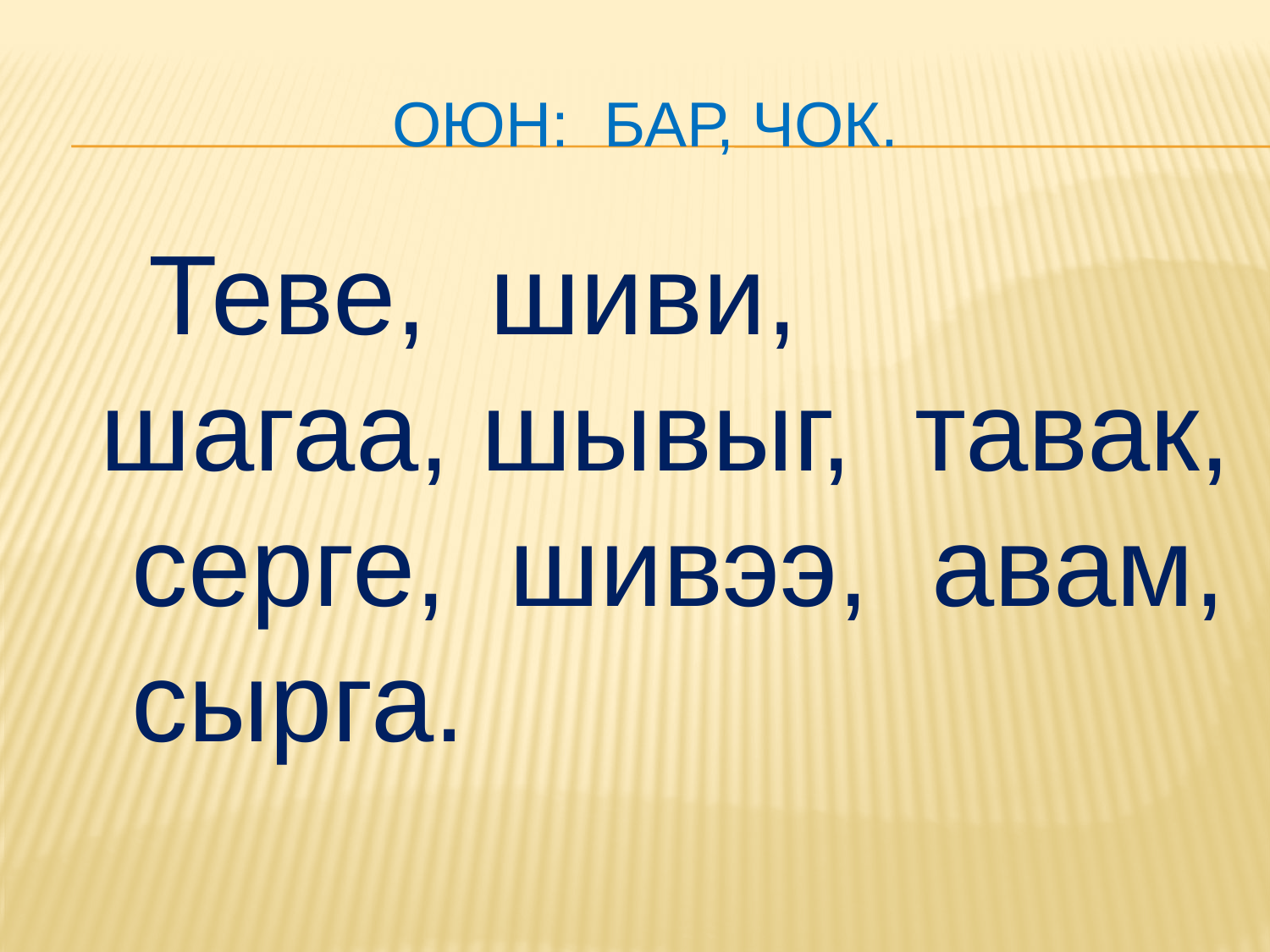

# Оюн:  Бар, чок.
   Теве,  шиви,   шагаа, шывыг,  тавак,  серге,  шивээ,  авам,  сырга.